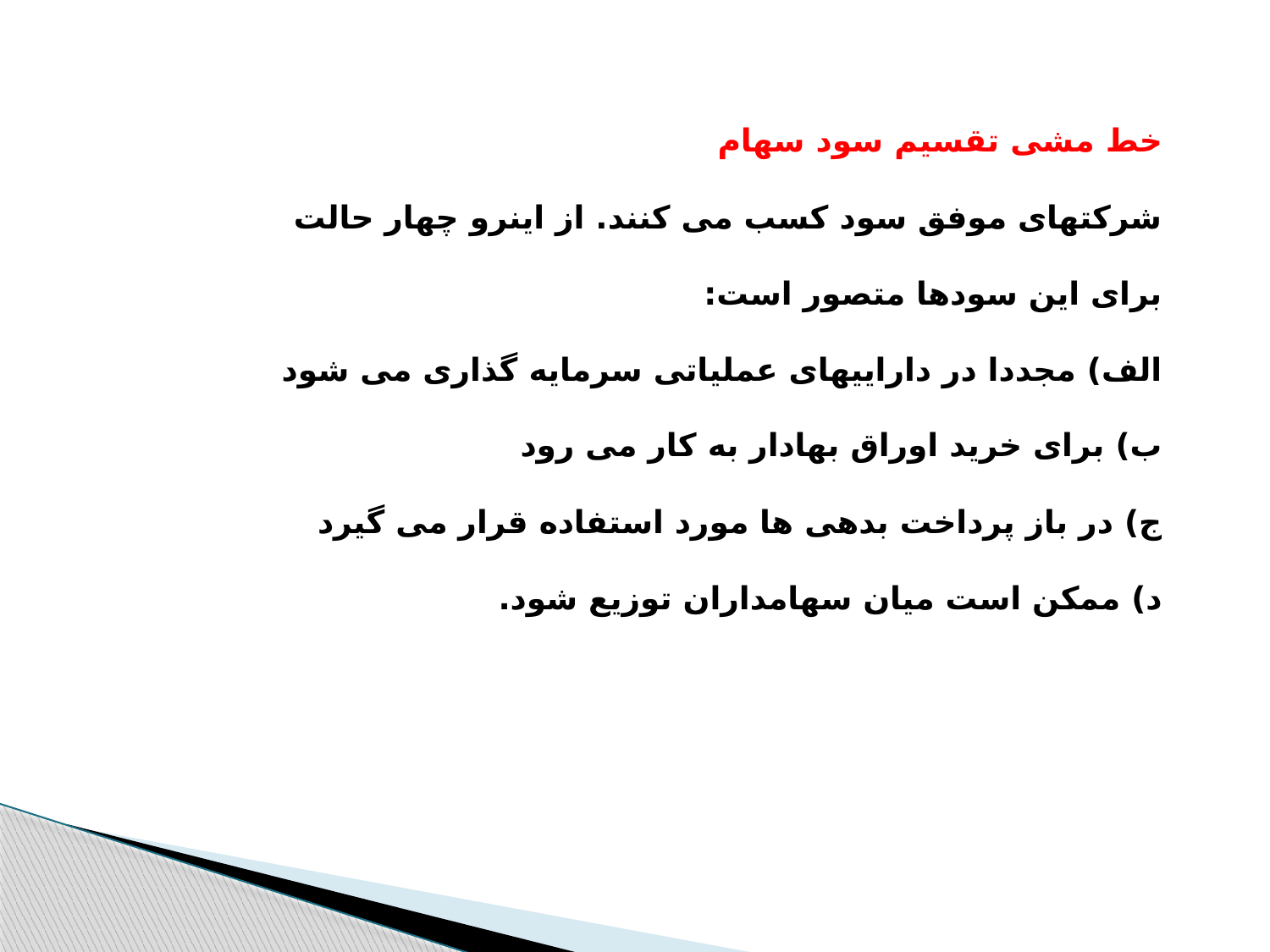

خط مشی تقسیم سود سهام
شرکتهای موفق سود کسب می کنند. از اینرو چهار حالت برای این سودها متصور است:
الف) مجددا در داراییهای عملیاتی سرمایه گذاری می شود
ب) برای خرید اوراق بهادار به کار می رود
ج) در باز پرداخت بدهی ها مورد استفاده قرار می گیرد
د) ممکن است میان سهامداران توزیع شود.